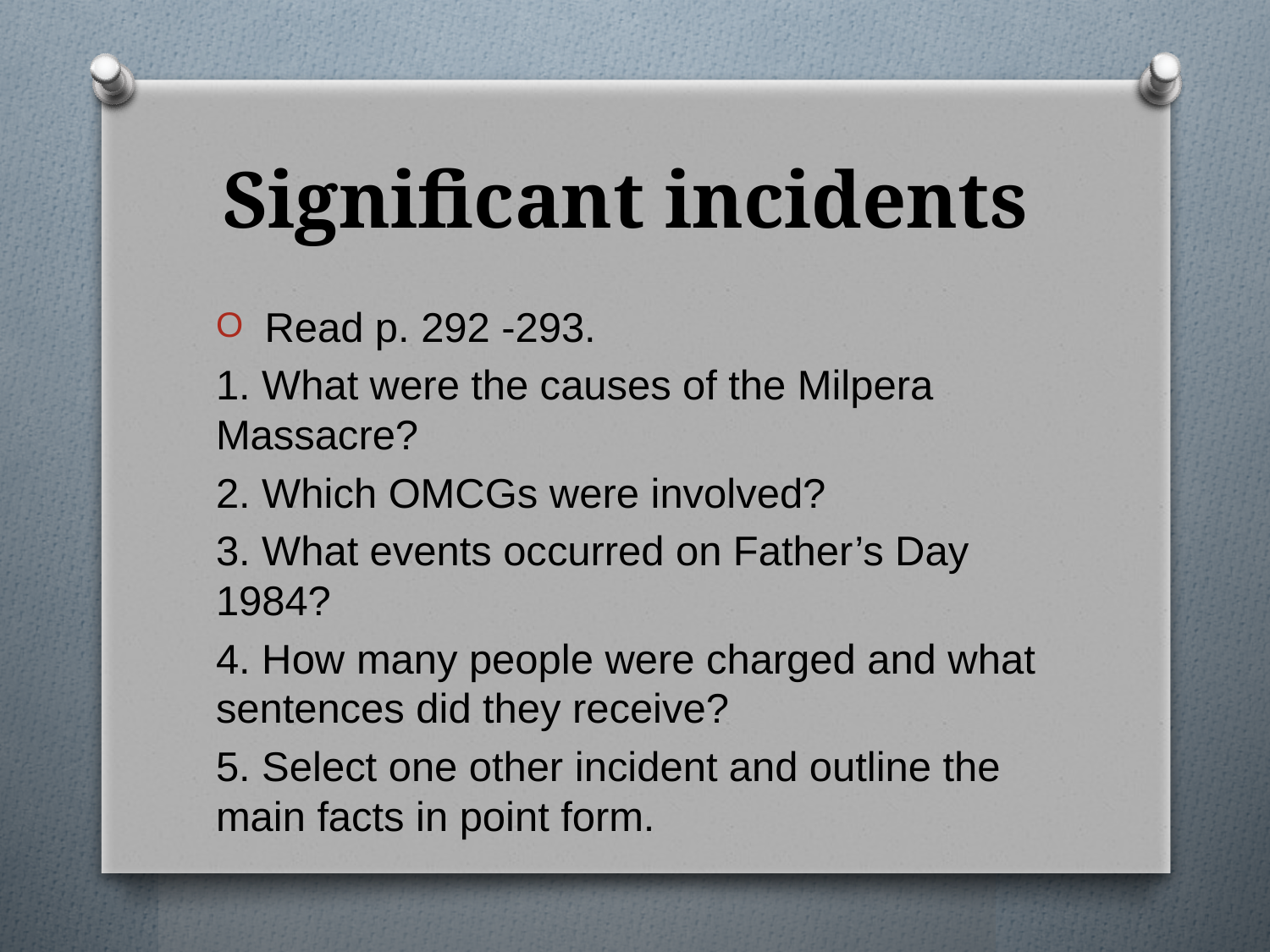

# Significant incidents
 Read p. 292 -293.
1. What were the causes of the Milpera Massacre?
2. Which OMCGs were involved?
3. What events occurred on Father’s Day 1984?
4. How many people were charged and what sentences did they receive?
5. Select one other incident and outline the main facts in point form.